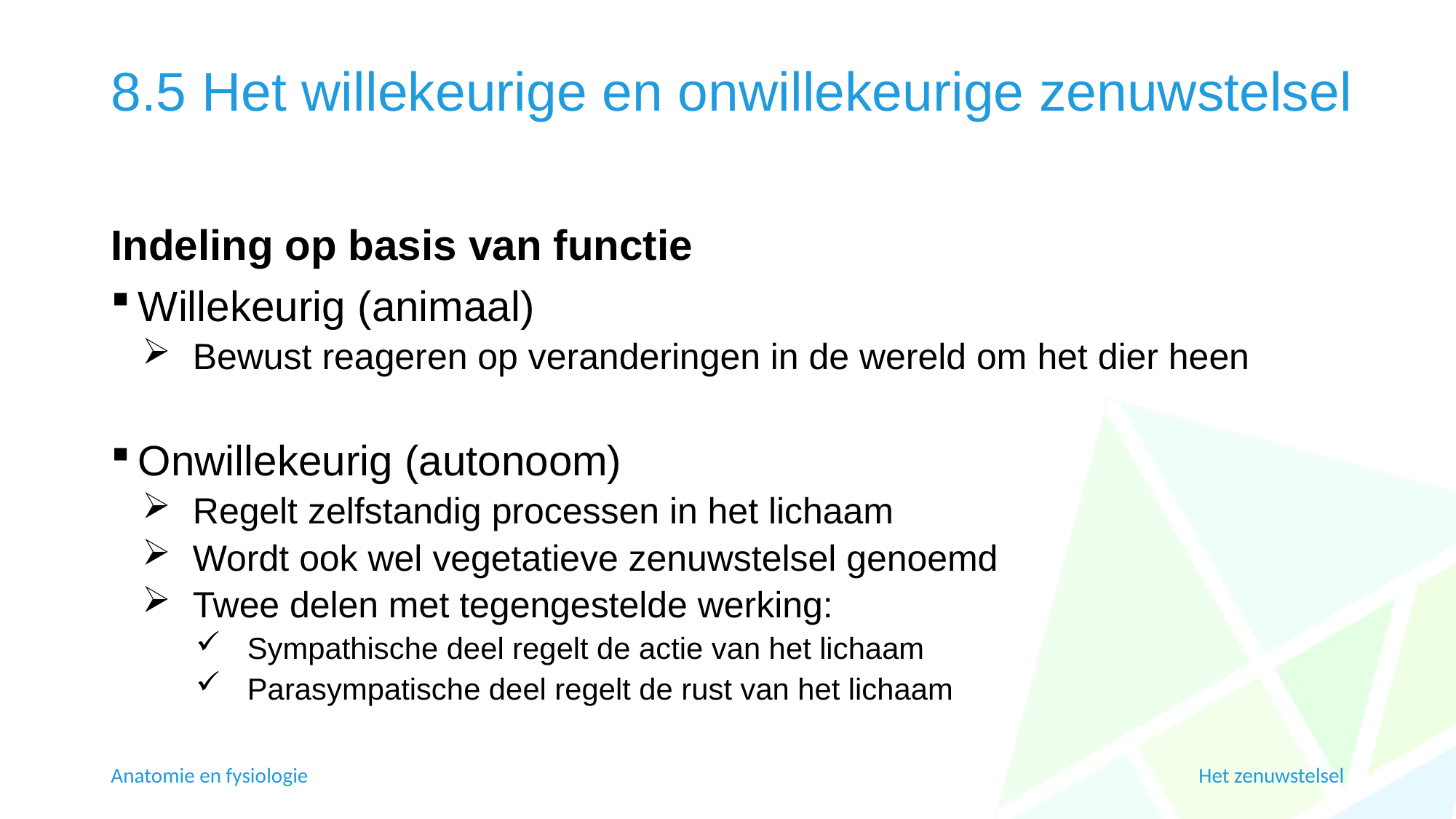

# 8.5 Het willekeurige en onwillekeurige zenuwstelsel
Indeling op basis van functie
Willekeurig (animaal)
Bewust reageren op veranderingen in de wereld om het dier heen

Onwillekeurig (autonoom)
Regelt zelfstandig processen in het lichaam
Wordt ook wel vegetatieve zenuwstelsel genoemd
Twee delen met tegengestelde werking:
Sympathische deel regelt de actie van het lichaam
Parasympatische deel regelt de rust van het lichaam
Anatomie en fysiologie
Het zenuwstelsel